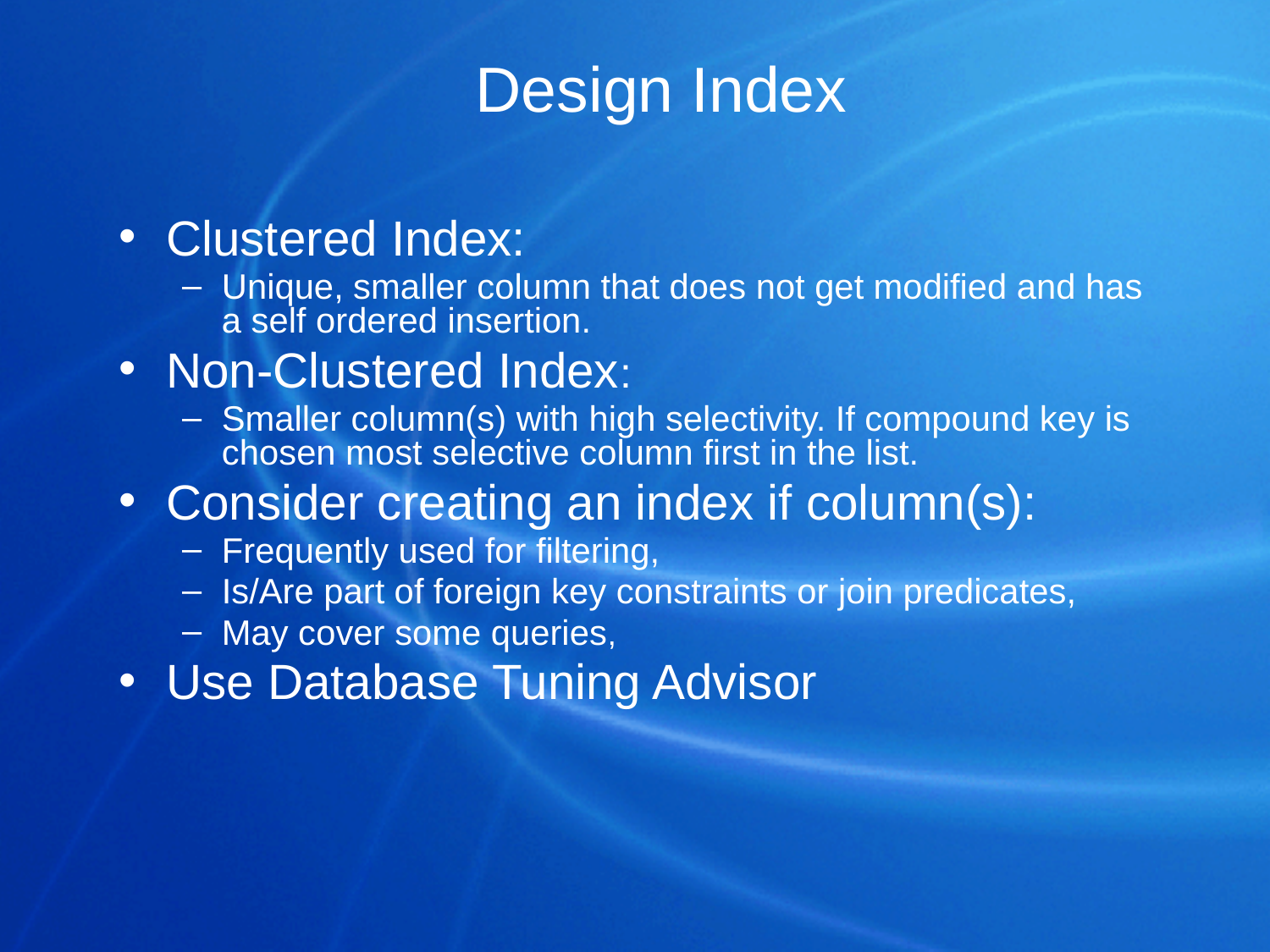

# Design Index
Clustered Index:
Unique, smaller column that does not get modified and has a self ordered insertion.
Non-Clustered Index:
Smaller column(s) with high selectivity. If compound key is chosen most selective column first in the list.
Consider creating an index if column(s):
Frequently used for filtering,
Is/Are part of foreign key constraints or join predicates,
May cover some queries,
Use Database Tuning Advisor